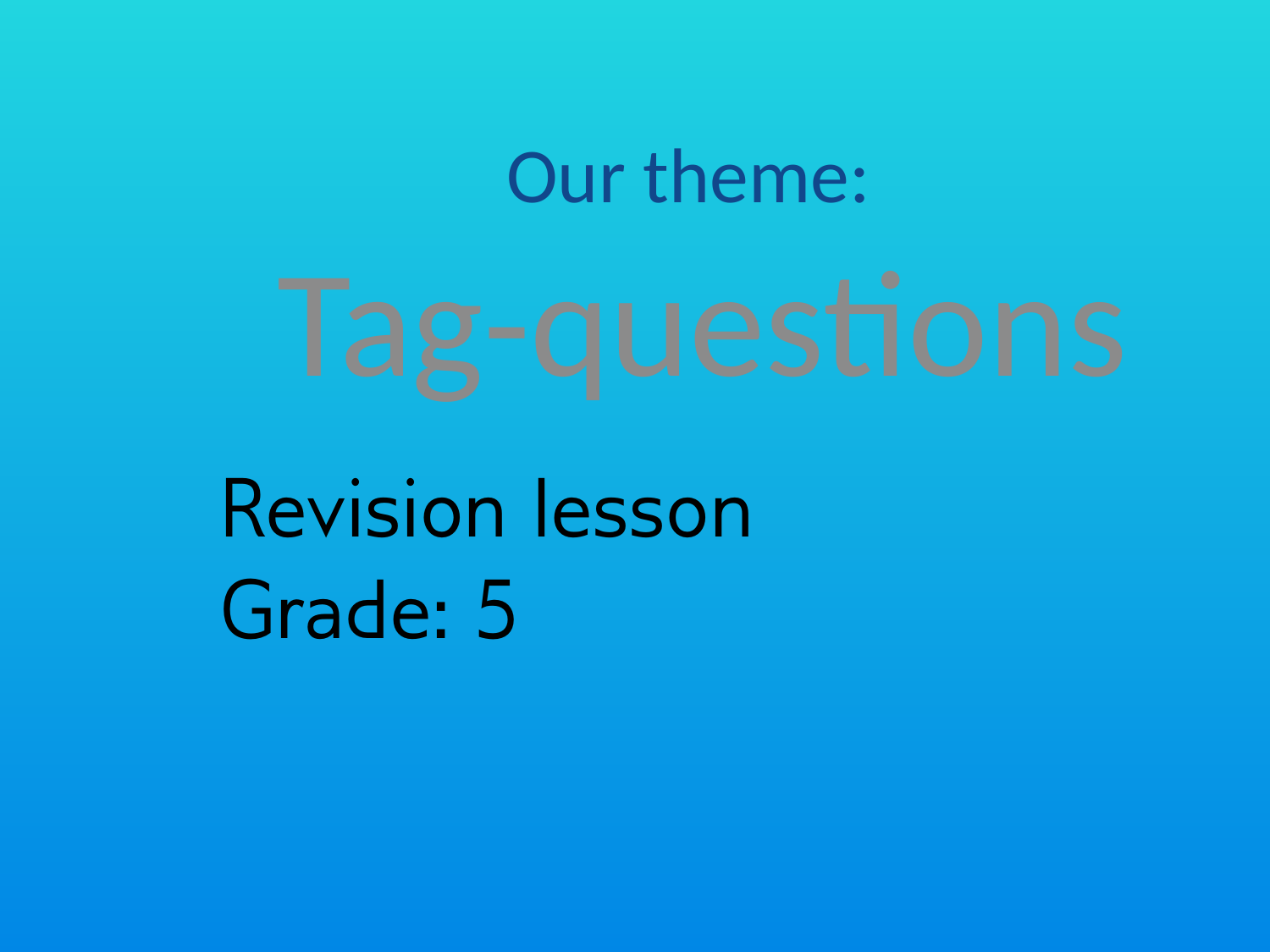

# Our theme:
Tag-questions
Revision lesson
Grade: 5